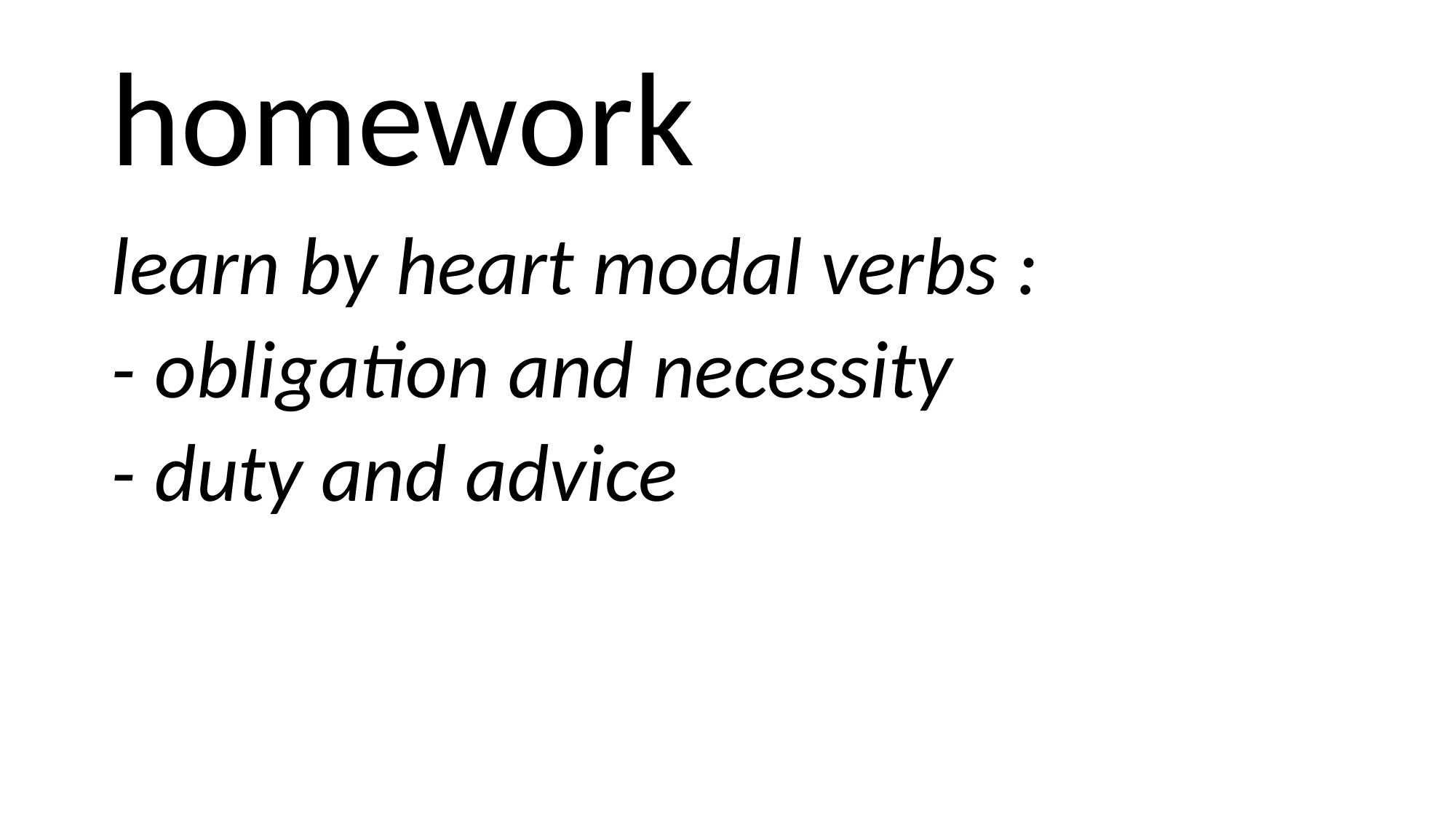

# homework
learn by heart modal verbs :
- obligation and necessity
- duty and advice